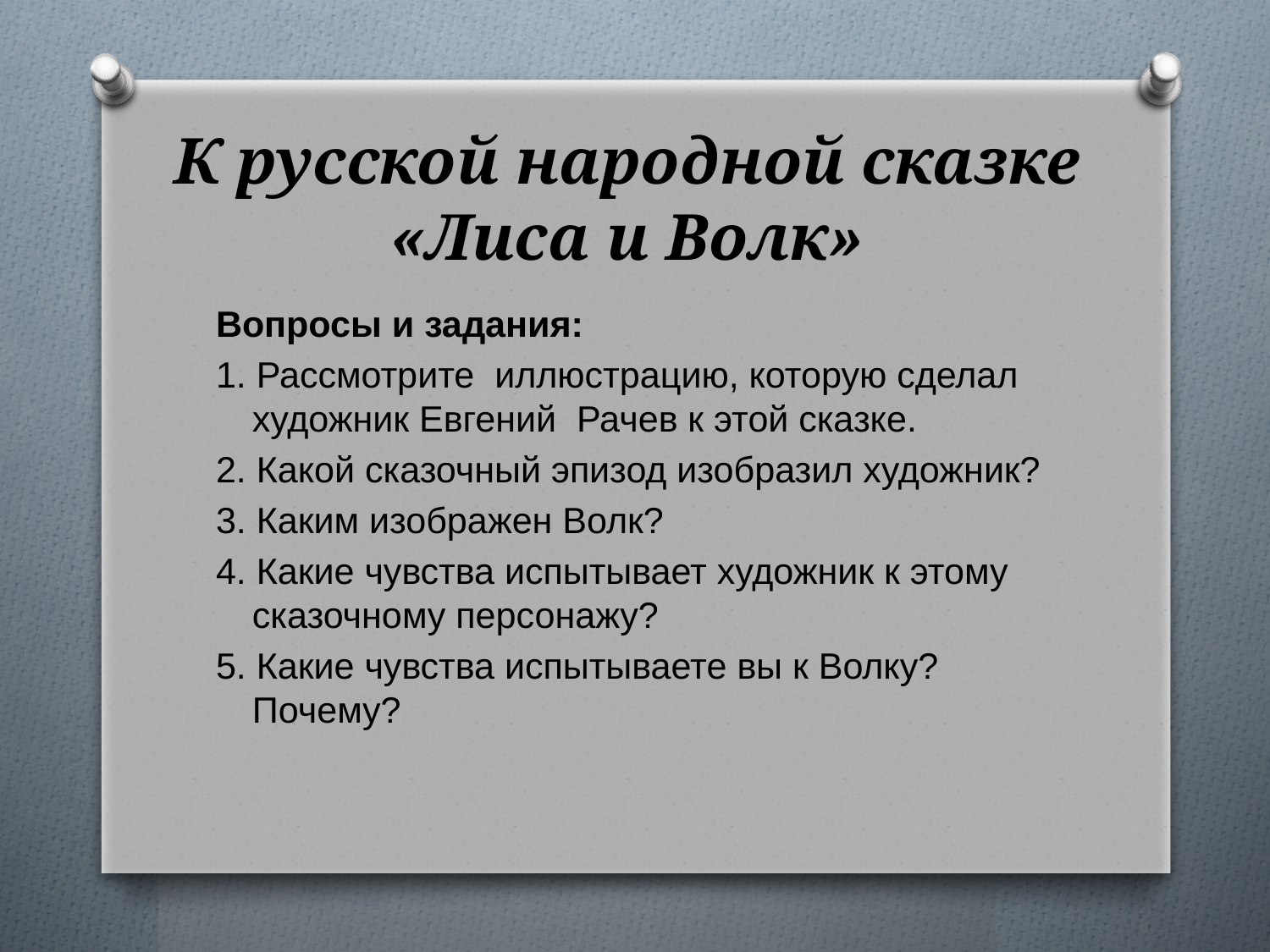

# К русской народной сказке «Лиса и Волк»
Вопросы и задания:
1. Рассмотрите  иллюстрацию, которую сделал художник Евгений  Рачев к этой сказке.
2. Какой сказочный эпизод изобразил художник?
3. Каким изображен Волк?
4. Какие чувства испытывает художник к этому сказочному персонажу?
5. Какие чувства испытываете вы к Волку? Почему?